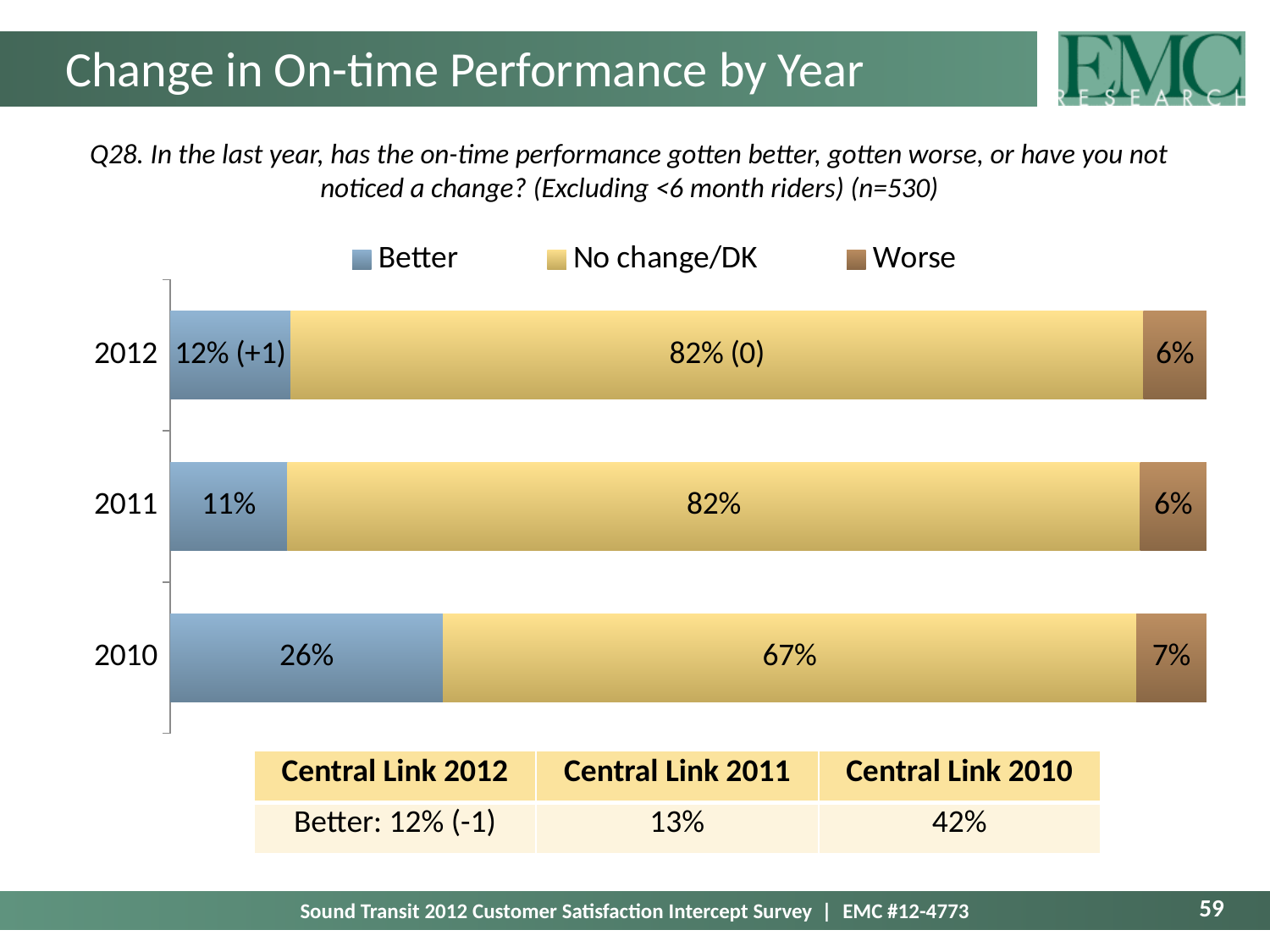

# Change in On-time Performance by Year
Q28. In the last year, has the on-time performance gotten better, gotten worse, or have you not noticed a change? (Excluding <6 month riders) (n=530)

### Chart

| Category | Better | No change/DK | Worse |
|---|---|---|---|
| 2012 | 0.11634305489328213 | 0.8228560341186802 | 0.06080091098803564 |
| 2011 | 0.11323935689014156 | 0.8228194157445582 | 0.0639412185156161 |
| 2010 | 0.26335047111823634 | 0.6689686703542143 | 0.06768077153478262 |
| Central Link 2012 | Central Link 2011 | Central Link 2010 |
| --- | --- | --- |
| Better: 12% (-1) | 13% | 42% |